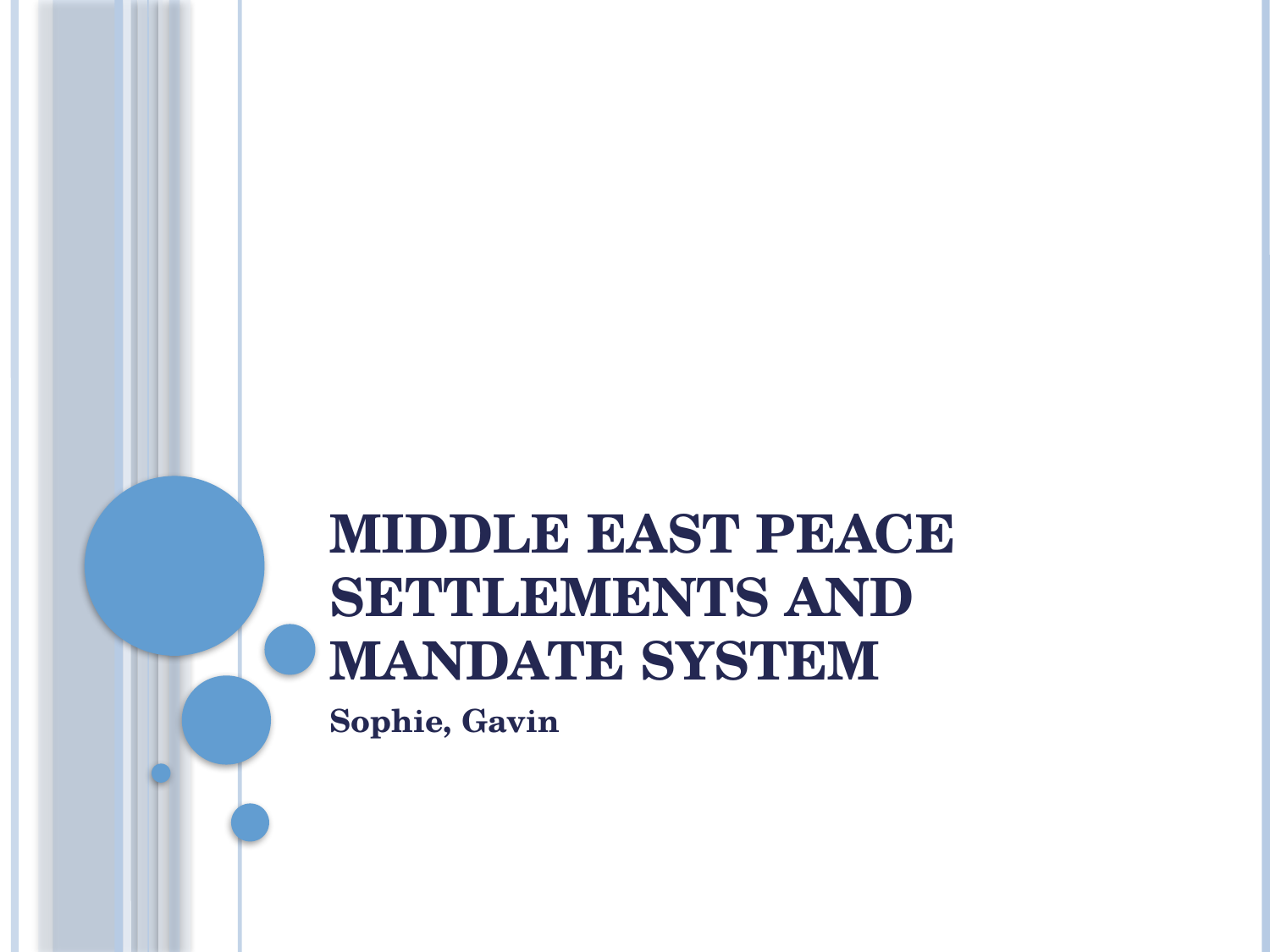

# Middle East Peace Settlements and Mandate System
Sophie, Gavin